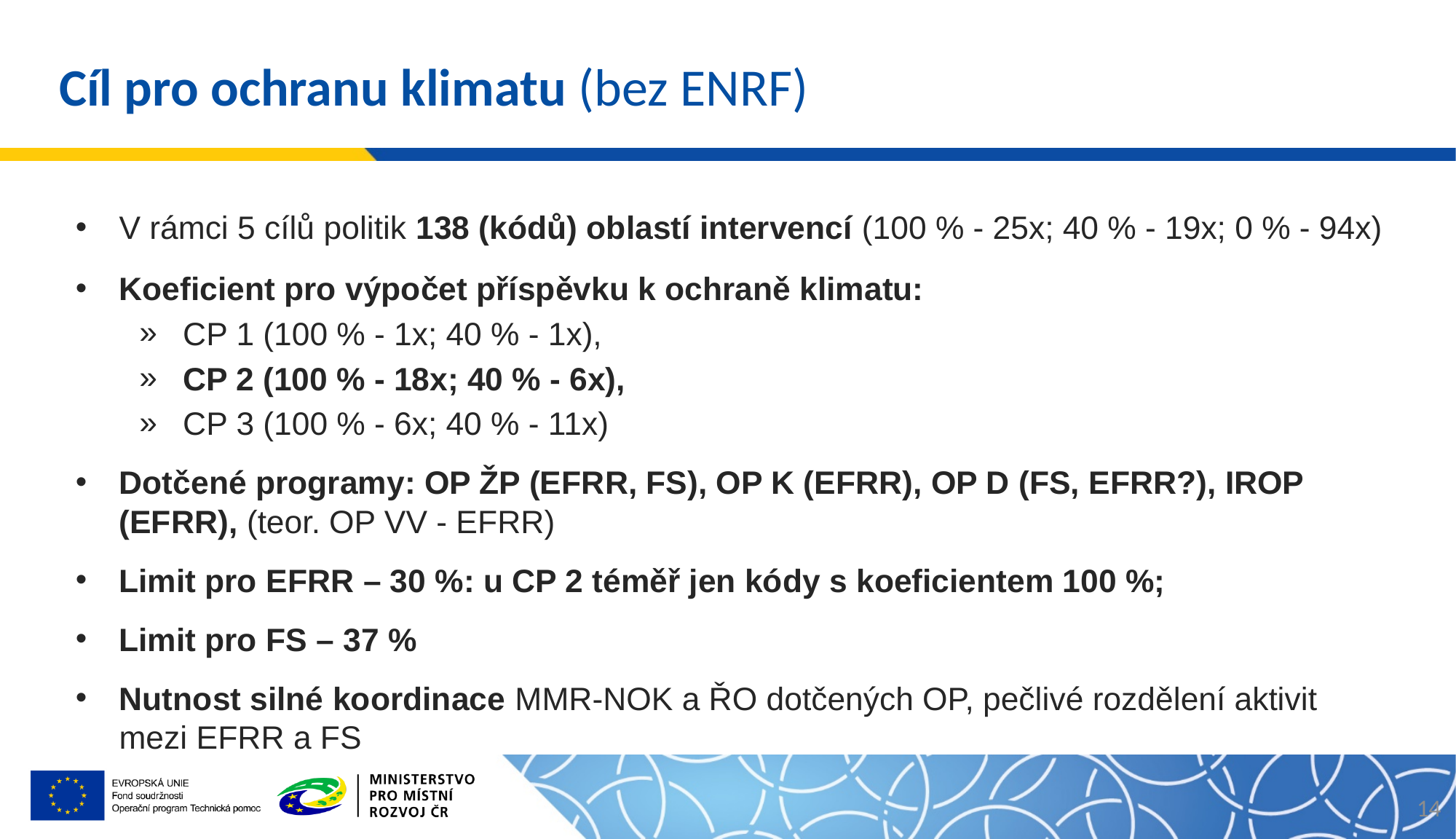

# Cíl pro ochranu klimatu (bez ENRF)
V rámci 5 cílů politik 138 (kódů) oblastí intervencí (100 % - 25x; 40 % - 19x; 0 % - 94x)
Koeficient pro výpočet příspěvku k ochraně klimatu:
CP 1 (100 % - 1x; 40 % - 1x),
CP 2 (100 % - 18x; 40 % - 6x),
CP 3 (100 % - 6x; 40 % - 11x)
Dotčené programy: OP ŽP (EFRR, FS), OP K (EFRR), OP D (FS, EFRR?), IROP (EFRR), (teor. OP VV - EFRR)
Limit pro EFRR – 30 %: u CP 2 téměř jen kódy s koeficientem 100 %;
Limit pro FS – 37 %
Nutnost silné koordinace MMR-NOK a ŘO dotčených OP, pečlivé rozdělení aktivit mezi EFRR a FS

14